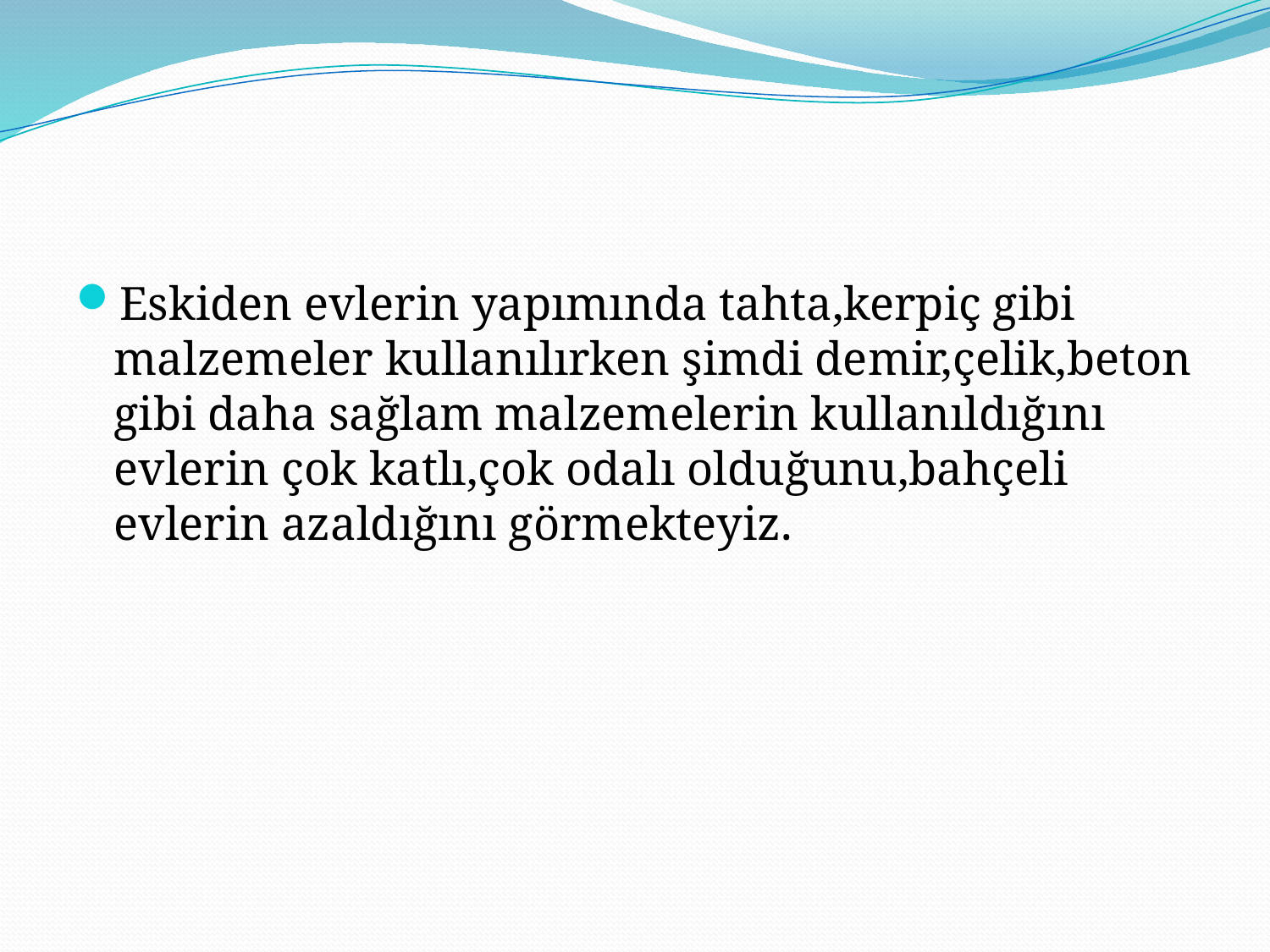

#
Eskiden evlerin yapımında tahta,kerpiç gibi malzemeler kullanılırken şimdi demir,çelik,beton gibi daha sağlam malzemelerin kullanıldığını evlerin çok katlı,çok odalı olduğunu,bahçeli evlerin azaldığını görmekteyiz.